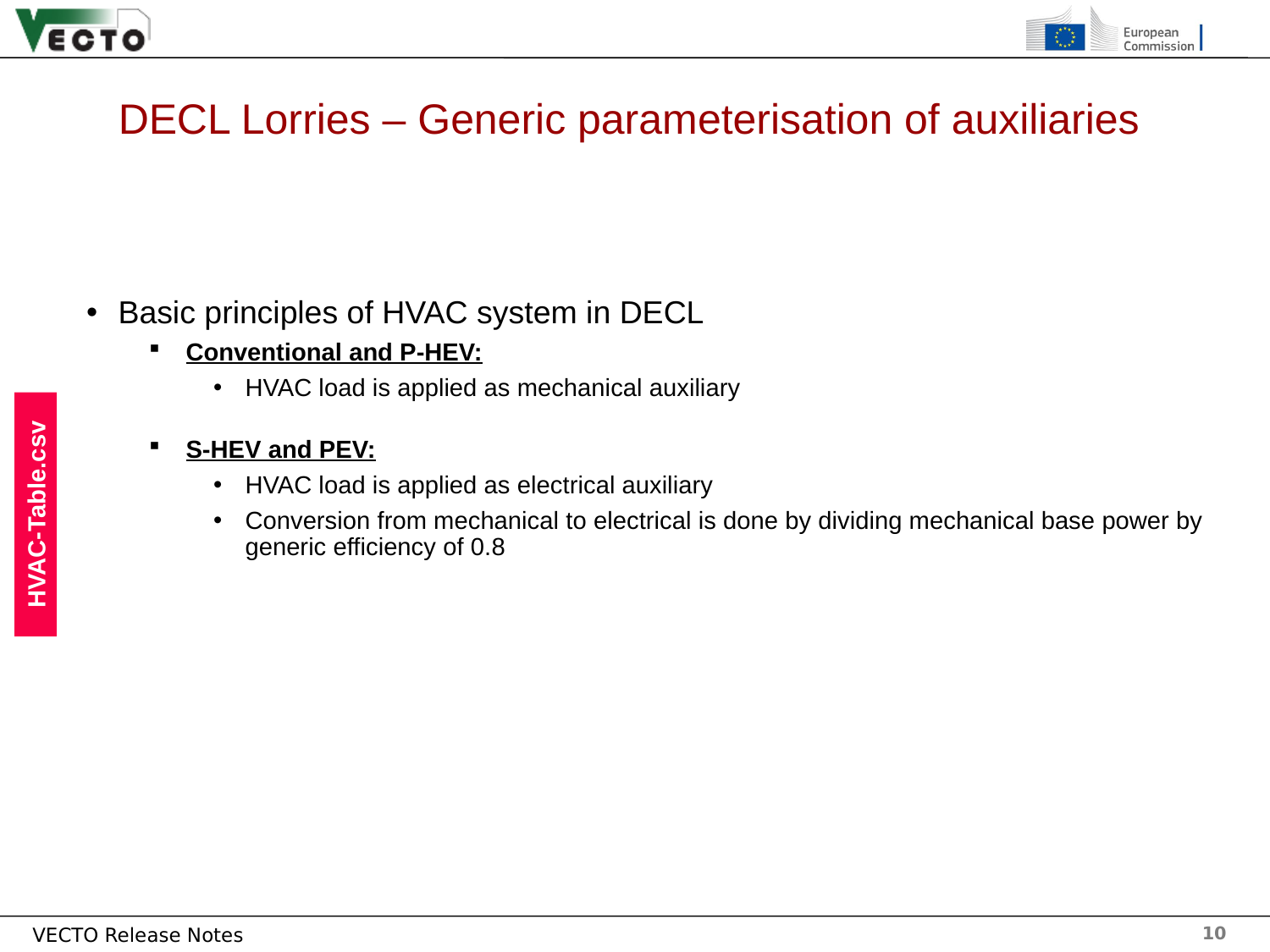

# DECL Lorries – Generic parameterisation of auxiliaries
10
Basic principles of HVAC system in DECL
Conventional and P-HEV:
HVAC load is applied as mechanical auxiliary
S-HEV and PEV:
HVAC load is applied as electrical auxiliary
Conversion from mechanical to electrical is done by dividing mechanical base power by generic efficiency of 0.8
HVAC-Table.csv